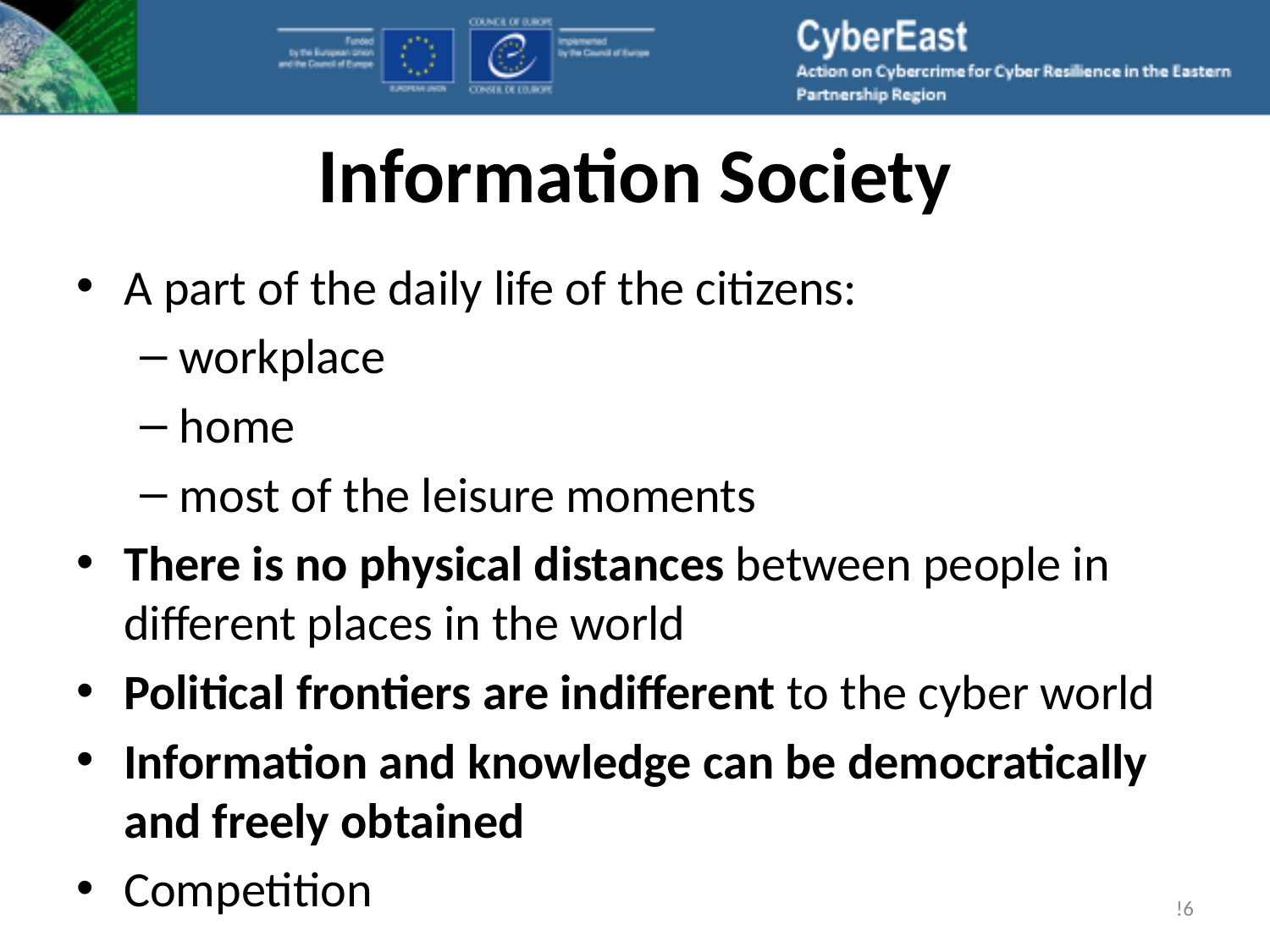

# Information Society
A part of the daily life of the citizens:
workplace
home
most of the leisure moments
There is no physical distances between people in different places in the world
Political frontiers are indifferent to the cyber world
Information and knowledge can be democratically and freely obtained
Competition
!6